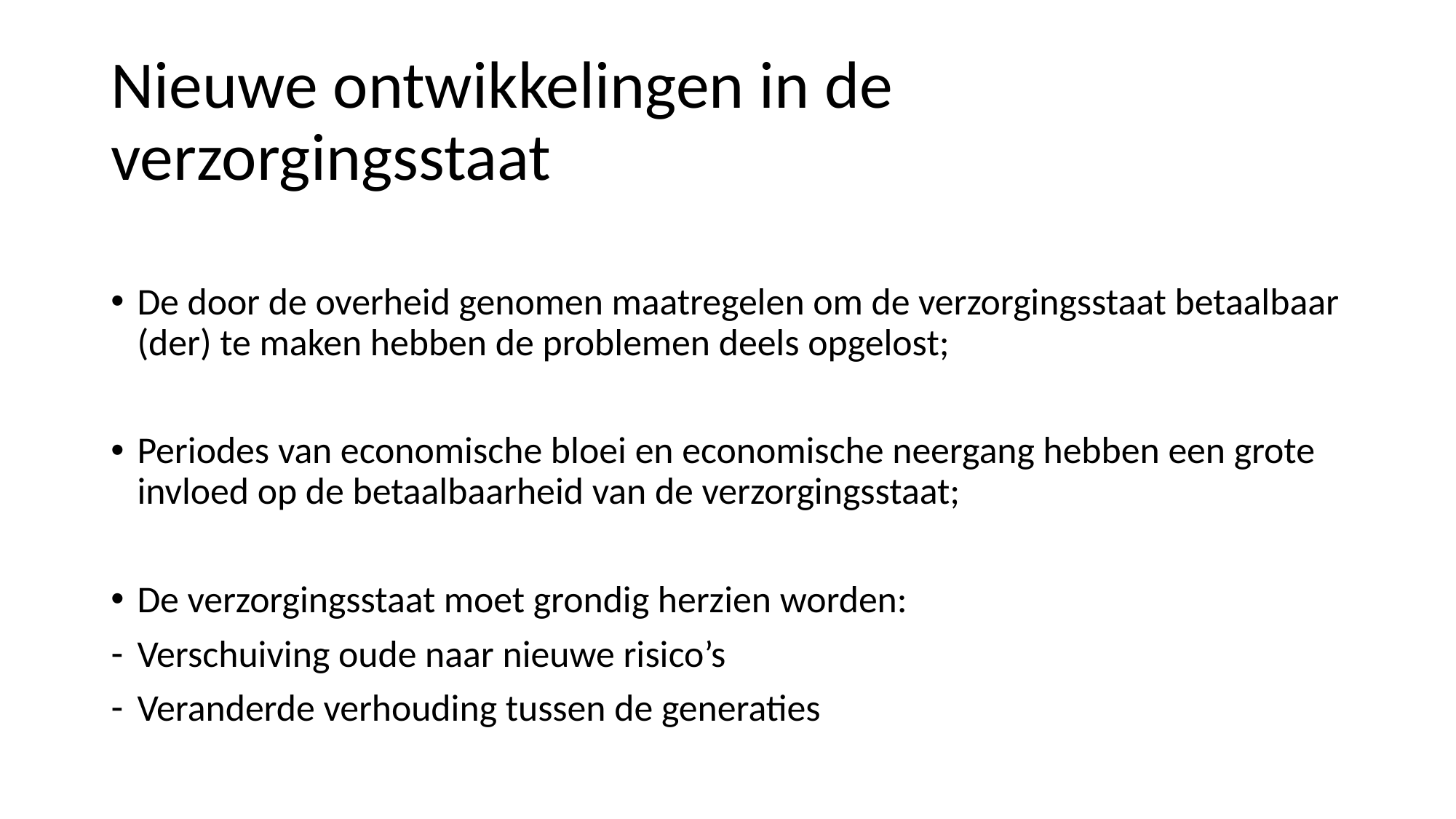

# Nieuwe ontwikkelingen in de verzorgingsstaat

De door de overheid genomen maatregelen om de verzorgingsstaat betaalbaar (der) te maken hebben de problemen deels opgelost;

Periodes van economische bloei en economische neergang hebben een grote invloed op de betaalbaarheid van de verzorgingsstaat;

De verzorgingsstaat moet grondig herzien worden:
Verschuiving oude naar nieuwe risico’s
Veranderde verhouding tussen de generaties